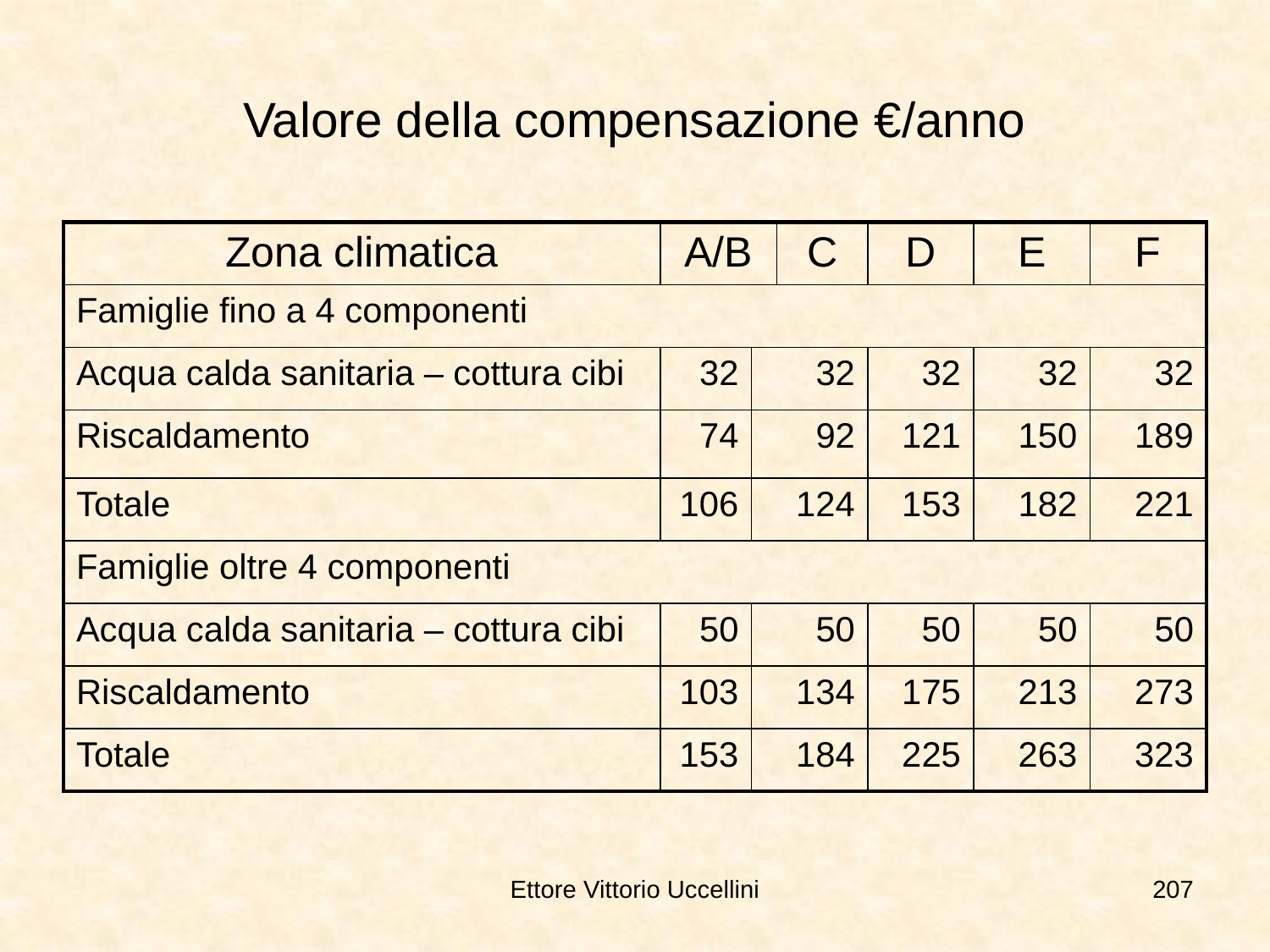

# Valore della compensazione €/anno
| Zona climatica | A/B |  | C | D | E | F |
| --- | --- | --- | --- | --- | --- | --- |
| Famiglie fino a 4 componenti |  |  |  |  |  |  |
| Acqua calda sanitaria – cottura cibi | 32 | 32 |  | 32 | 32 | 32 |
| Riscaldamento | 74 | 92 |  | 121 | 150 | 189 |
| Totale | 106 | 124 |  | 153 | 182 | 221 |
| Famiglie oltre 4 componenti |  |  |  |  |  |  |
| Acqua calda sanitaria – cottura cibi | 50 | 50 |  | 50 | 50 | 50 |
| Riscaldamento | 103 | 134 |  | 175 | 213 | 273 |
| Totale | 153 | 184 |  | 225 | 263 | 323 |
Ettore Vittorio Uccellini
207